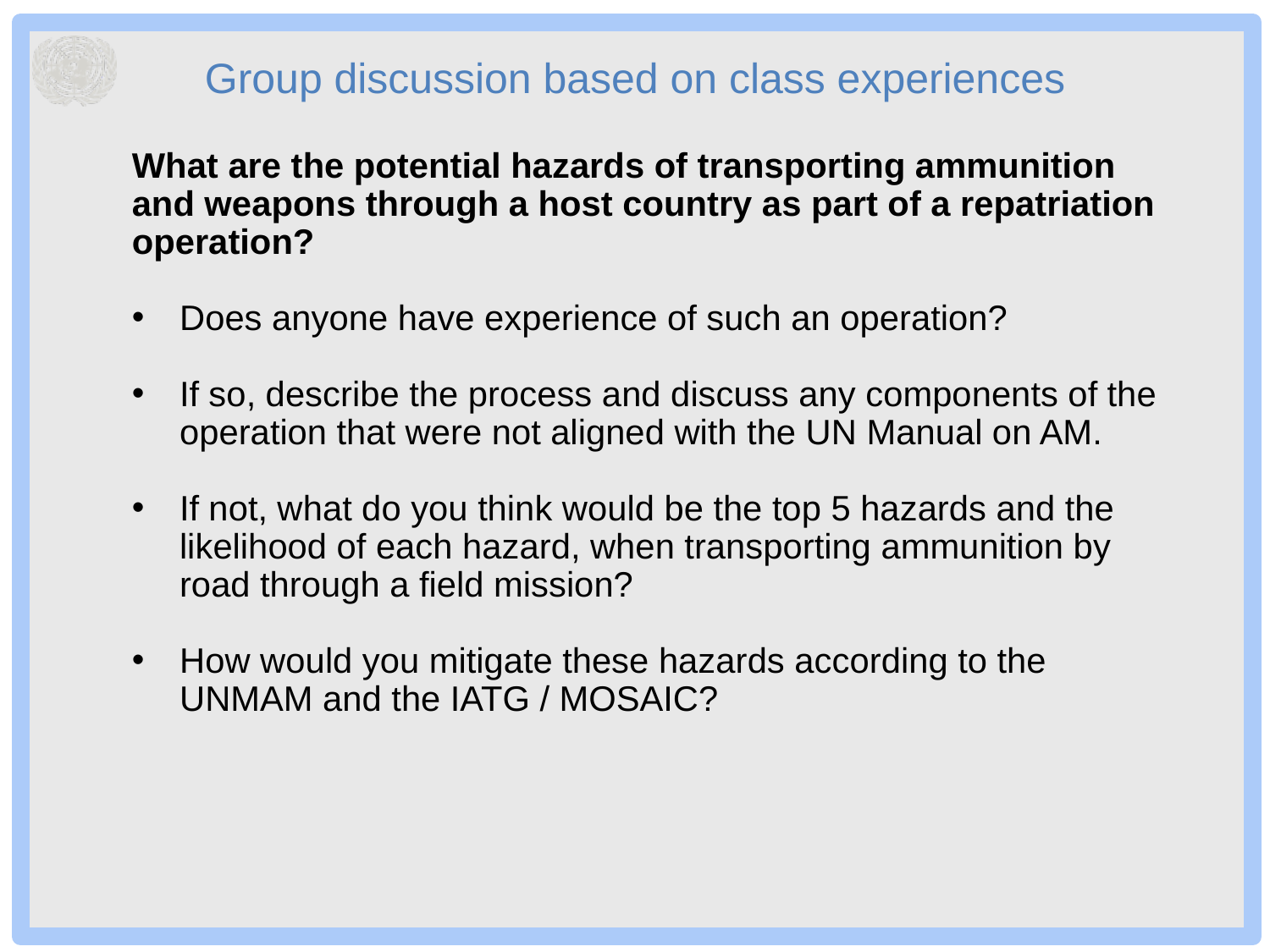

# Group discussion based on class experiences
What are the potential hazards of transporting ammunition and weapons through a host country as part of a repatriation operation?

Does anyone have experience of such an operation?

If so, describe the process and discuss any components of the operation that were not aligned with the UN Manual on AM.

If not, what do you think would be the top 5 hazards and the likelihood of each hazard, when transporting ammunition by road through a field mission?

How would you mitigate these hazards according to the UNMAM and the IATG / MOSAIC?